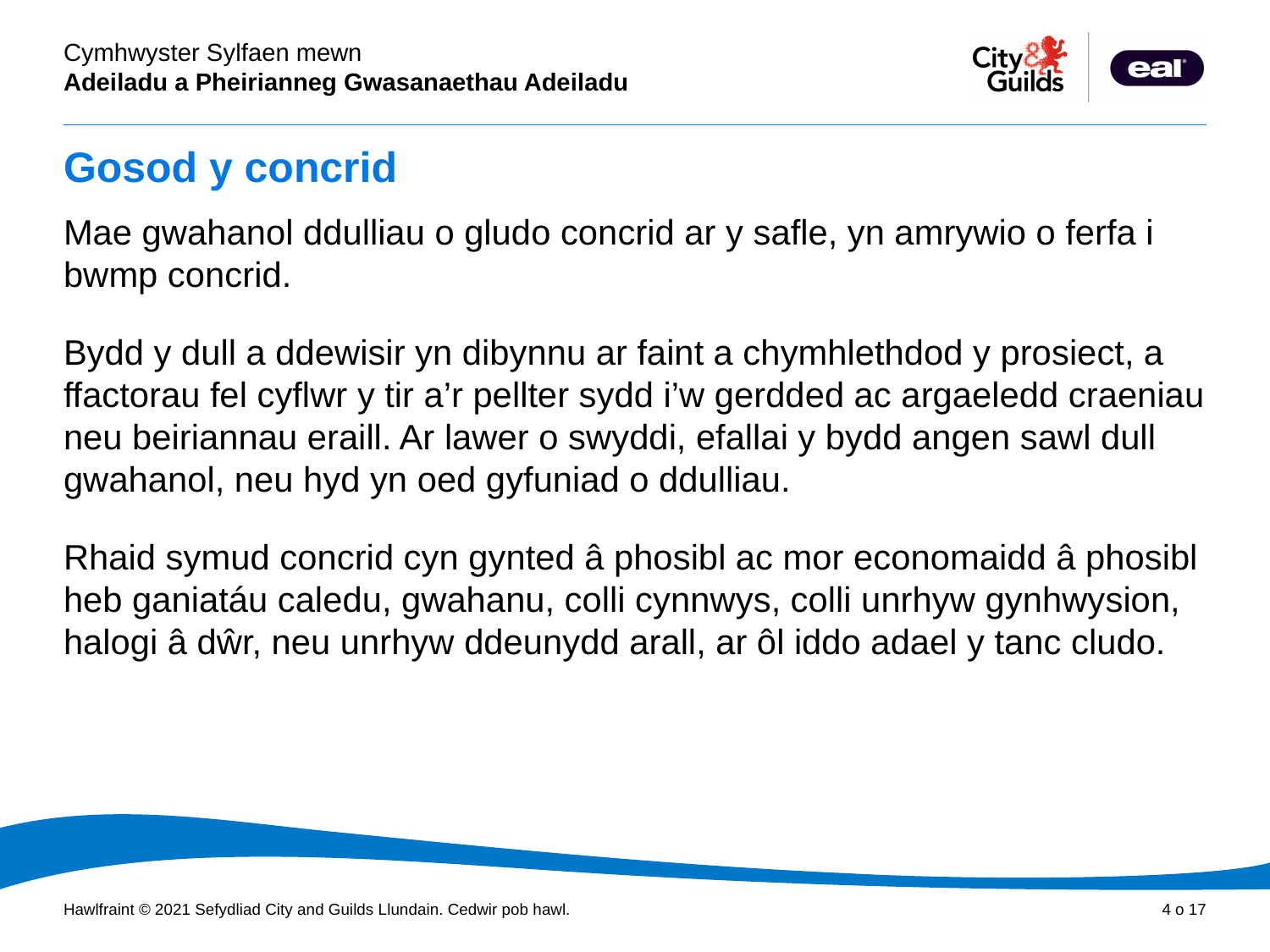

# Gosod y concrid
Mae gwahanol ddulliau o gludo concrid ar y safle, yn amrywio o ferfa i bwmp concrid.
Bydd y dull a ddewisir yn dibynnu ar faint a chymhlethdod y prosiect, a ffactorau fel cyflwr y tir a’r pellter sydd i’w gerdded ac argaeledd craeniau neu beiriannau eraill. Ar lawer o swyddi, efallai y bydd angen sawl dull gwahanol, neu hyd yn oed gyfuniad o ddulliau.
Rhaid symud concrid cyn gynted â phosibl ac mor economaidd â phosibl heb ganiatáu caledu, gwahanu, colli cynnwys, colli unrhyw gynhwysion, halogi â dŵr, neu unrhyw ddeunydd arall, ar ôl iddo adael y tanc cludo.